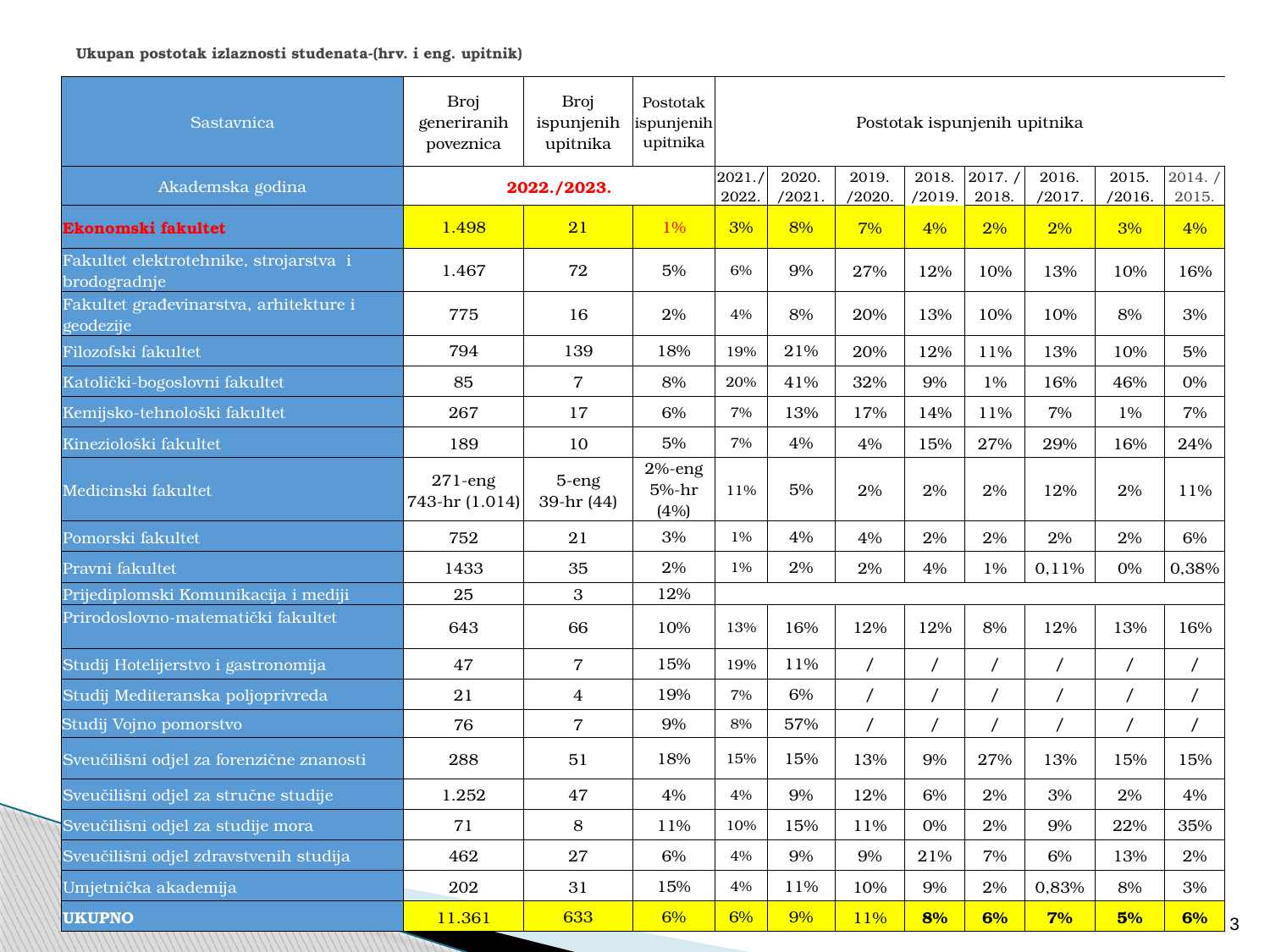

# Ukupan postotak izlaznosti studenata-(hrv. i eng. upitnik)
| Sastavnica | Broj generiranih poveznica | Broj ispunjenih upitnika | Postotak ispunjenih upitnika | Postotak ispunjenih upitnika |  |  |  |  |  |  |  |
| --- | --- | --- | --- | --- | --- | --- | --- | --- | --- | --- | --- |
| Akademska godina | 2022./2023. |  |  | 2021./2022. | 2020. /2021. | 2019. /2020. | 2018. /2019. | 2017. /2018. | 2016. /2017. | 2015. /2016. | 2014. /2015. |
| Ekonomski fakultet | 1.498 | 21 | 1% | 3% | 8% | 7% | 4% | 2% | 2% | 3% | 4% |
| Fakultet elektrotehnike, strojarstva i brodogradnje | 1.467 | 72 | 5% | 6% | 9% | 27% | 12% | 10% | 13% | 10% | 16% |
| Fakultet građevinarstva, arhitekture i geodezije | 775 | 16 | 2% | 4% | 8% | 20% | 13% | 10% | 10% | 8% | 3% |
| Filozofski fakultet | 794 | 139 | 18% | 19% | 21% | 20% | 12% | 11% | 13% | 10% | 5% |
| Katolički-bogoslovni fakultet | 85 | 7 | 8% | 20% | 41% | 32% | 9% | 1% | 16% | 46% | 0% |
| Kemijsko-tehnološki fakultet | 267 | 17 | 6% | 7% | 13% | 17% | 14% | 11% | 7% | 1% | 7% |
| Kineziološki fakultet | 189 | 10 | 5% | 7% | 4% | 4% | 15% | 27% | 29% | 16% | 24% |
| Medicinski fakultet | 271-eng 743-hr (1.014) | 5-eng 39-hr (44) | 2%-eng 5%-hr (4%) | 11% | 5% | 2% | 2% | 2% | 12% | 2% | 11% |
| Pomorski fakultet | 752 | 21 | 3% | 1% | 4% | 4% | 2% | 2% | 2% | 2% | 6% |
| Pravni fakultet | 1433 | 35 | 2% | 1% | 2% | 2% | 4% | 1% | 0,11% | 0% | 0,38% |
| Prijediplomski Komunikacija i mediji | 25 | 3 | 12% |  |  |  |  |  |  |  |  |
| Prirodoslovno-matematički fakultet | 643 | 66 | 10% | 13% | 16% | 12% | 12% | 8% | 12% | 13% | 16% |
| Studij Hotelijerstvo i gastronomija | 47 | 7 | 15% | 19% | 11% | / | / | / | / | / | / |
| Studij Mediteranska poljoprivreda | 21 | 4 | 19% | 7% | 6% | / | / | / | / | / | / |
| Studij Vojno pomorstvo | 76 | 7 | 9% | 8% | 57% | / | / | / | / | / | / |
| Sveučilišni odjel za forenzične znanosti | 288 | 51 | 18% | 15% | 15% | 13% | 9% | 27% | 13% | 15% | 15% |
| Sveučilišni odjel za stručne studije | 1.252 | 47 | 4% | 4% | 9% | 12% | 6% | 2% | 3% | 2% | 4% |
| Sveučilišni odjel za studije mora | 71 | 8 | 11% | 10% | 15% | 11% | 0% | 2% | 9% | 22% | 35% |
| Sveučilišni odjel zdravstvenih studija | 462 | 27 | 6% | 4% | 9% | 9% | 21% | 7% | 6% | 13% | 2% |
| Umjetnička akademija | 202 | 31 | 15% | 4% | 11% | 10% | 9% | 2% | 0,83% | 8% | 3% |
| UKUPNO | 11.361 | 633 | 6% | 6% | 9% | 11% | 8% | 6% | 7% | 5% | 6% |
3